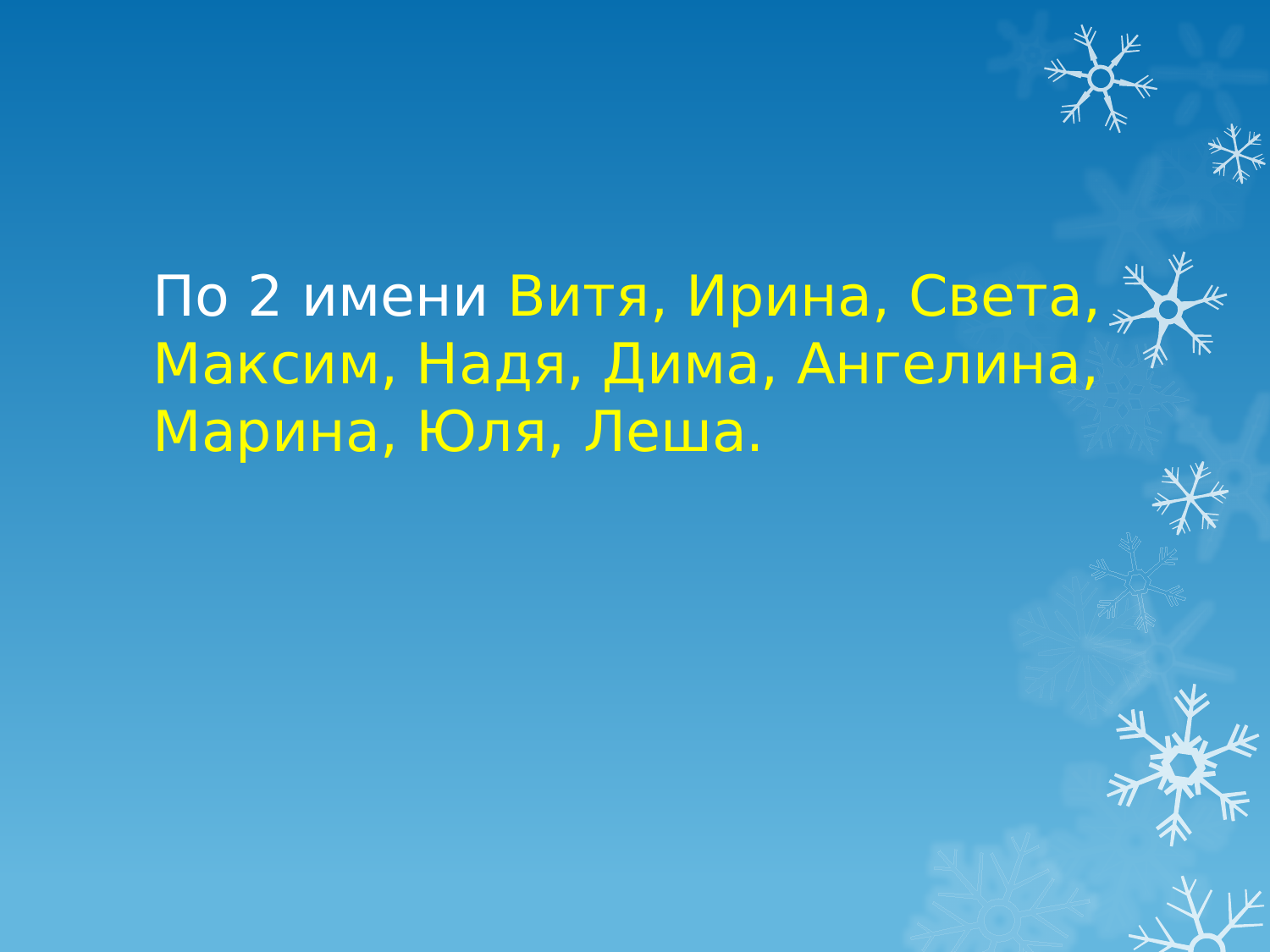

# По 2 имени Витя, Ирина, Света, Максим, Надя, Дима, Ангелина, Марина, Юля, Леша.